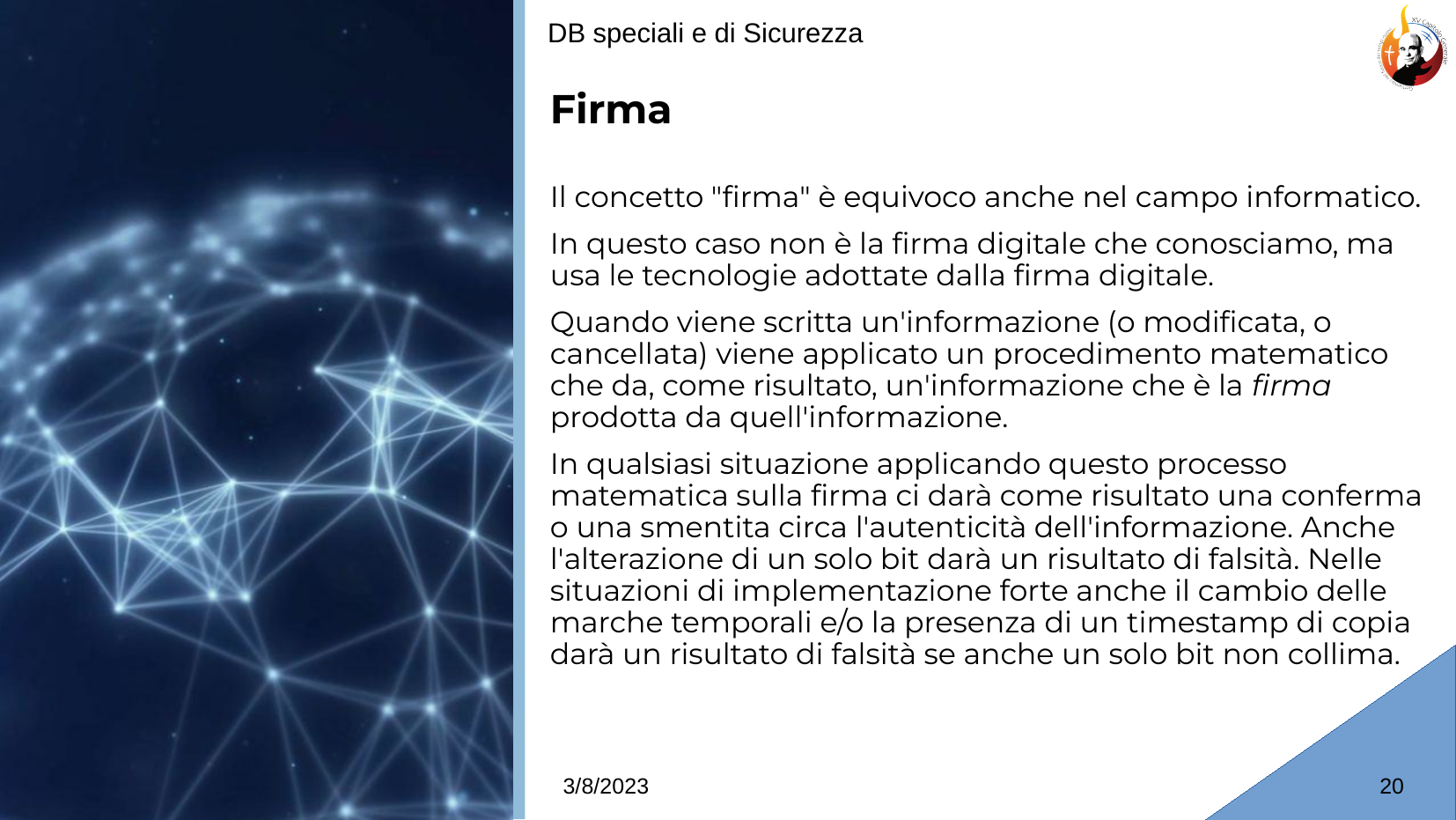

DB speciali e di Sicurezza
# Firma
Il concetto "firma" è equivoco anche nel campo informatico.
In questo caso non è la firma digitale che conosciamo, ma usa le tecnologie adottate dalla firma digitale.
Quando viene scritta un'informazione (o modificata, o cancellata) viene applicato un procedimento matematico che da, come risultato, un'informazione che è la firma prodotta da quell'informazione.
In qualsiasi situazione applicando questo processo matematica sulla firma ci darà come risultato una conferma o una smentita circa l'autenticità dell'informazione. Anche l'alterazione di un solo bit darà un risultato di falsità. Nelle situazioni di implementazione forte anche il cambio delle marche temporali e/o la presenza di un timestamp di copia darà un risultato di falsità se anche un solo bit non collima.